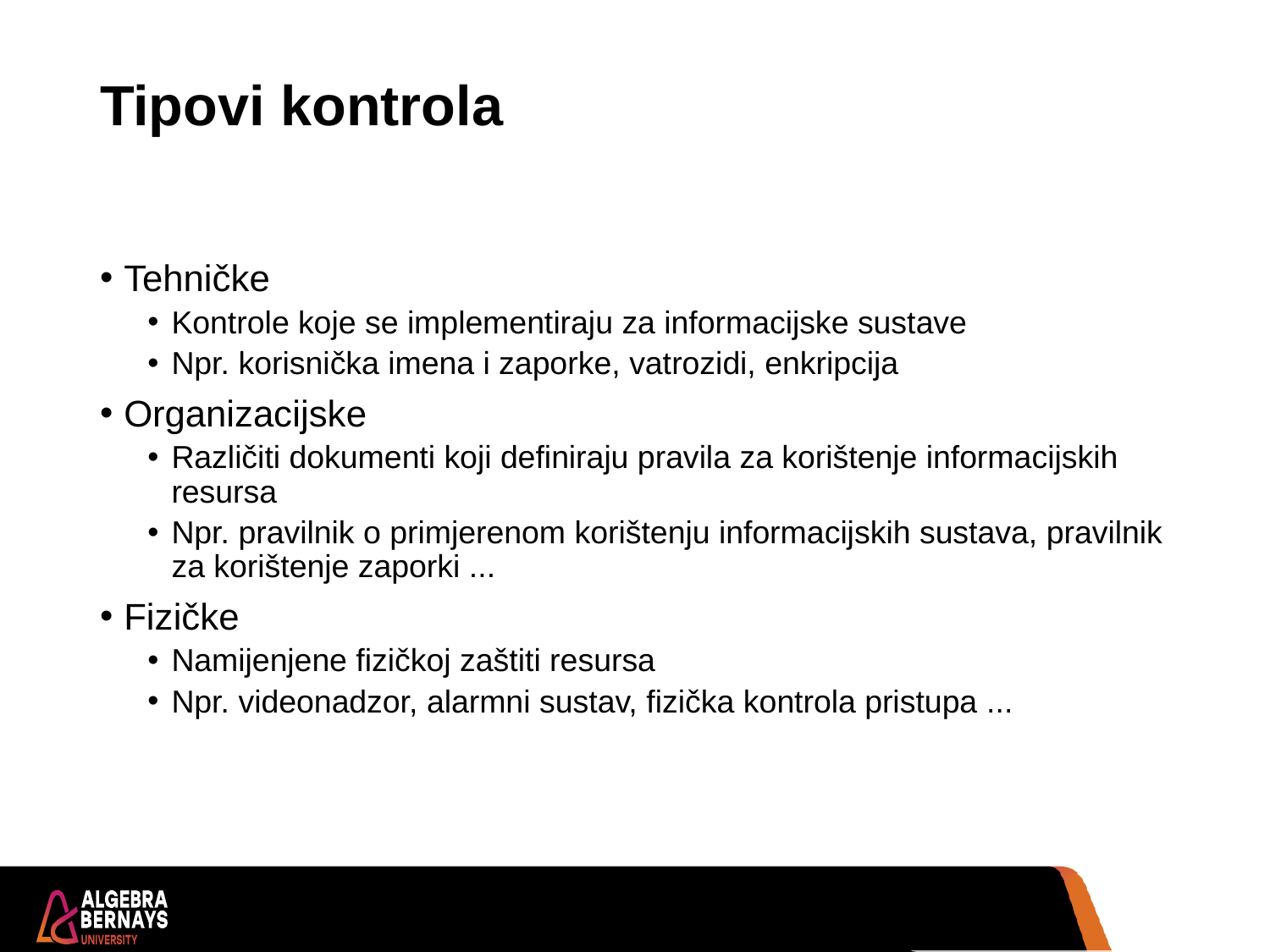

# Tipovi kontrola
Tehničke
Kontrole koje se implementiraju za informacijske sustave
Npr. korisnička imena i zaporke, vatrozidi, enkripcija
Organizacijske
Različiti dokumenti koji definiraju pravila za korištenje informacijskih resursa
Npr. pravilnik o primjerenom korištenju informacijskih sustava, pravilnik za korištenje zaporki ...
Fizičke
Namijenjene fizičkoj zaštiti resursa
Npr. videonadzor, alarmni sustav, fizička kontrola pristupa ...